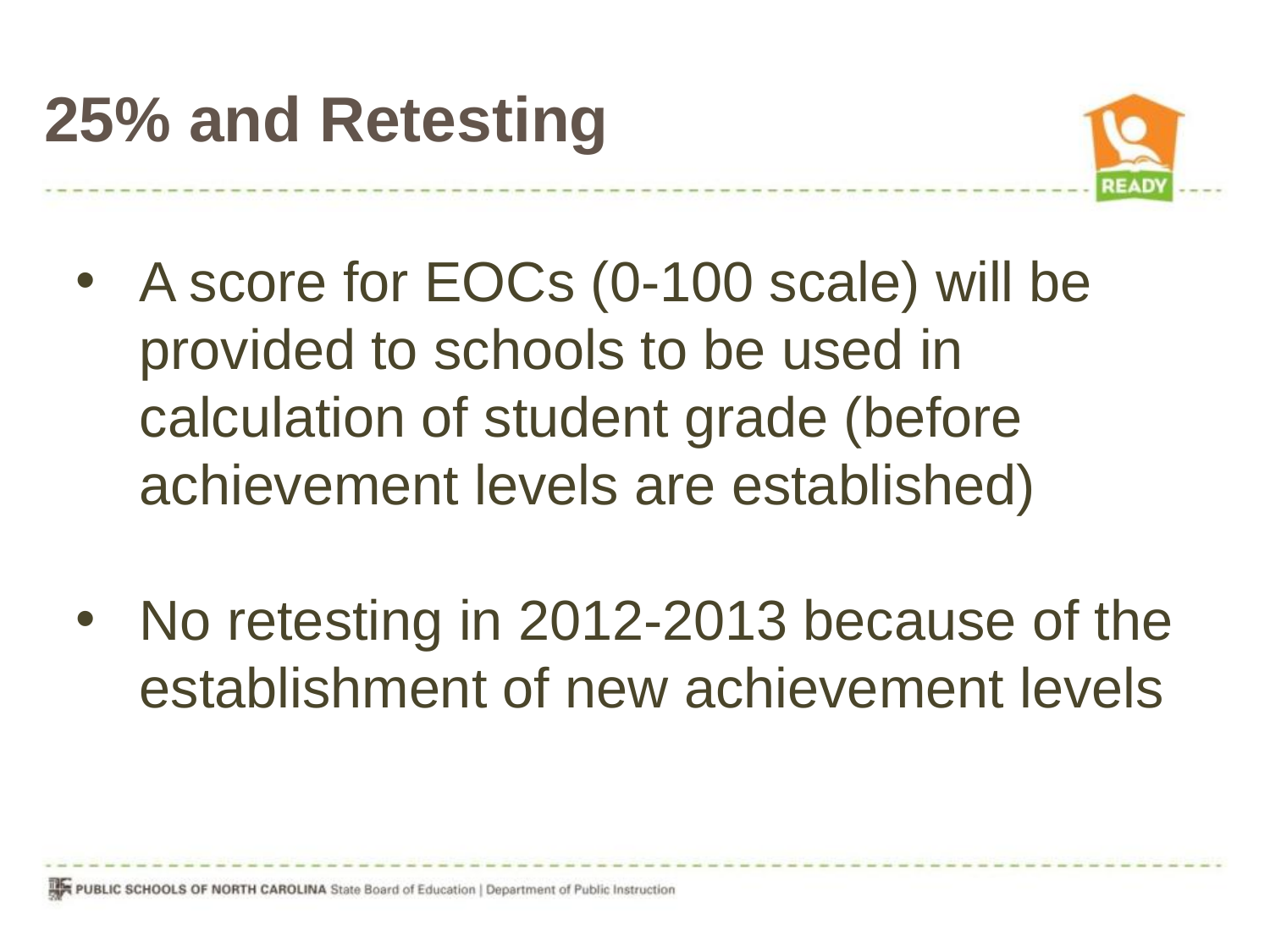

25% and Retesting
A score for EOCs (0-100 scale) will be provided to schools to be used in calculation of student grade (before achievement levels are established)

No retesting in 2012-2013 because of the establishment of new achievement levels